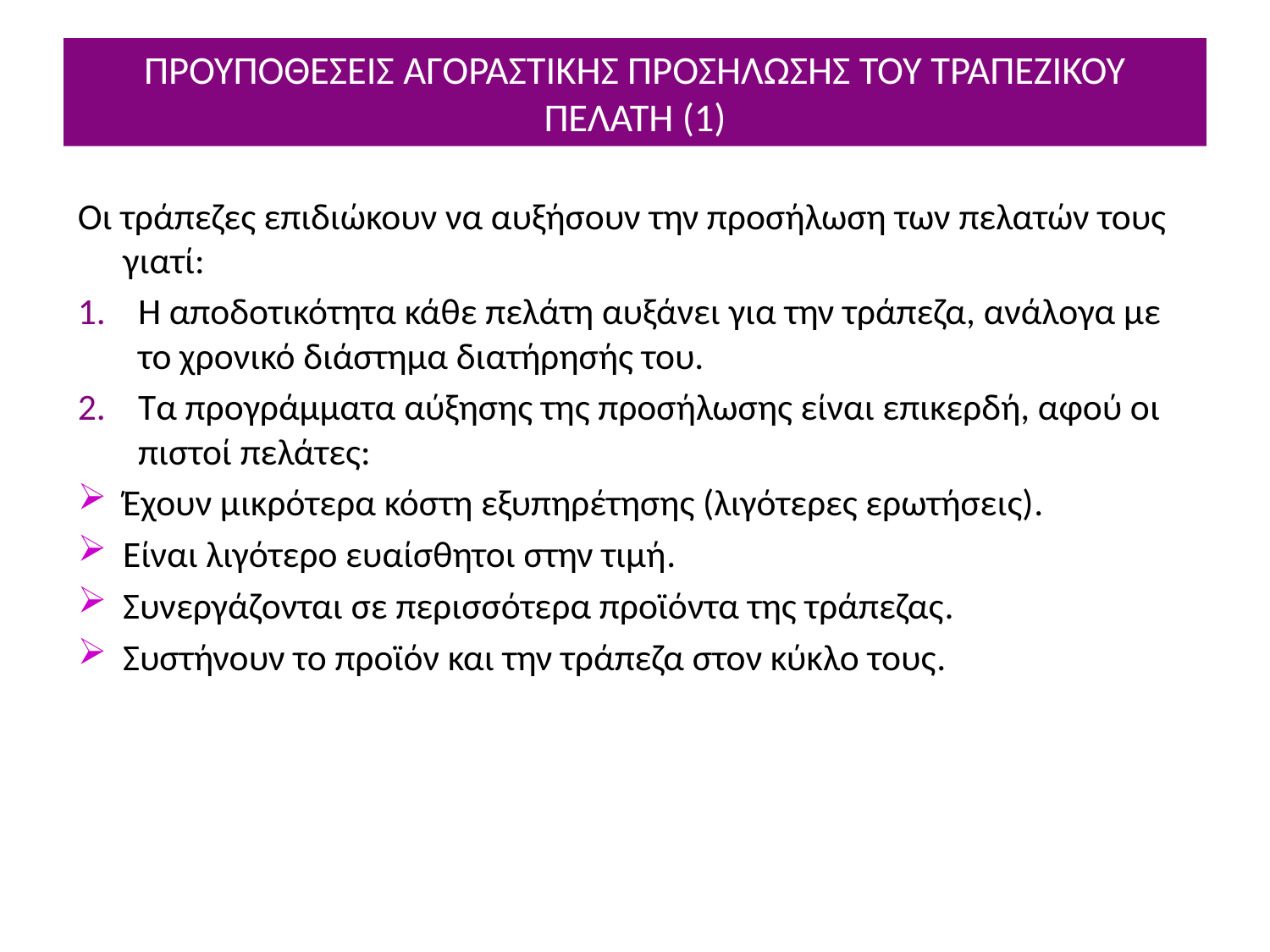

# ΠΡΟΥΠΟΘΕΣΕΙΣ ΑΓΟΡΑΣΤΙΚΗΣ ΠΡΟΣΗΛΩΣΗΣ ΤΟΥ ΤΡΑΠΕΖΙΚΟΥ ΠΕΛΑΤΗ (1)
Οι τράπεζες επιδιώκουν να αυξήσουν την προσήλωση των πελατών τους γιατί:
Η αποδοτικότητα κάθε πελάτη αυξάνει για την τράπεζα, ανάλογα με το χρονικό διάστημα διατήρησής του.
Τα προγράμματα αύξησης της προσήλωσης είναι επικερδή, αφού οι πιστοί πελάτες:
Έχουν μικρότερα κόστη εξυπηρέτησης (λιγότερες ερωτήσεις).
Είναι λιγότερο ευαίσθητοι στην τιμή.
Συνεργάζονται σε περισσότερα προϊόντα της τράπεζας.
Συστήνουν το προϊόν και την τράπεζα στον κύκλο τους.